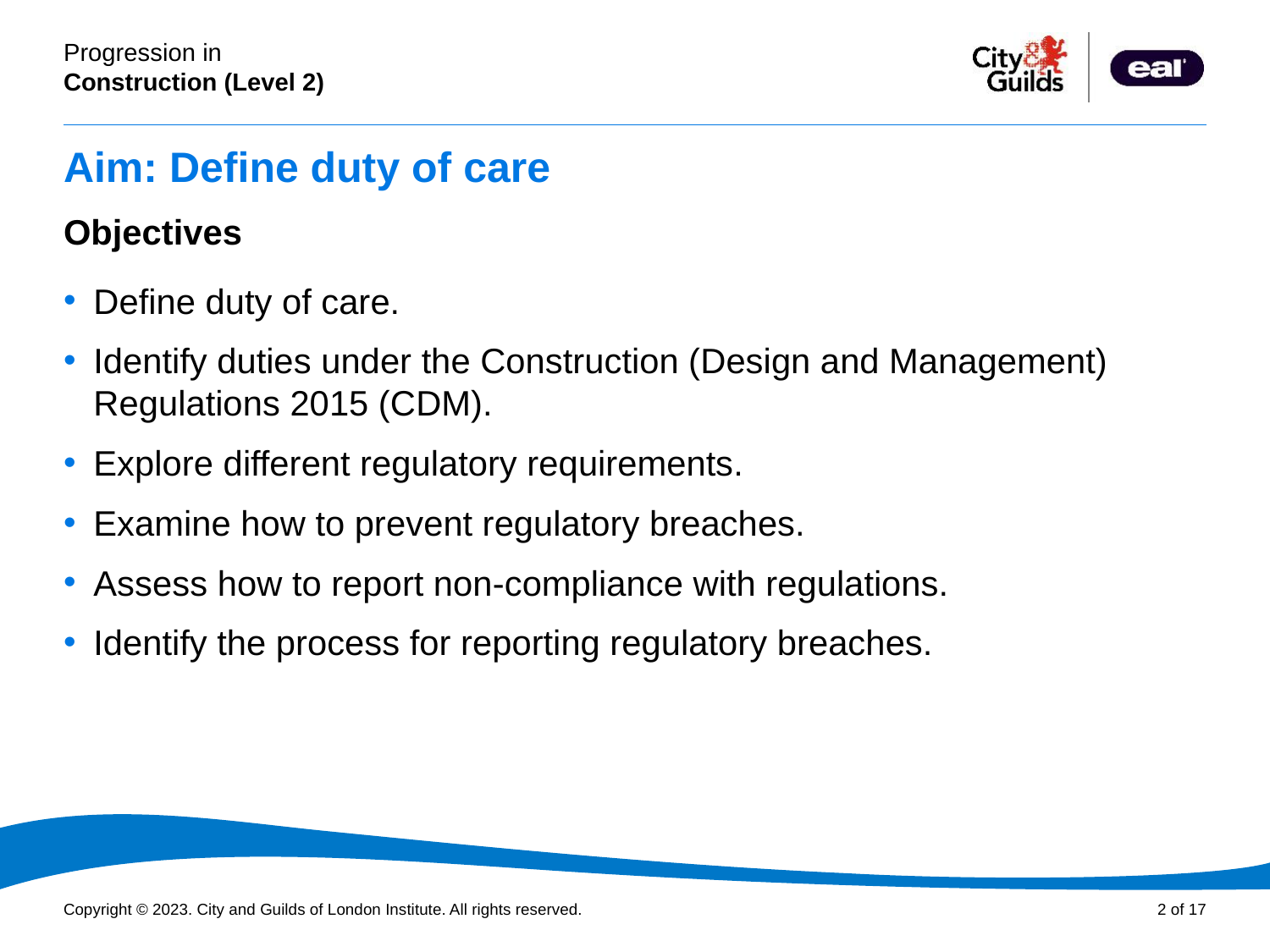

# Aim: Define duty of care
Objectives
Define duty of care.
Identify duties under the Construction (Design and Management) Regulations 2015 (CDM).
Explore different regulatory requirements.
Examine how to prevent regulatory breaches.
Assess how to report non-compliance with regulations.
Identify the process for reporting regulatory breaches.